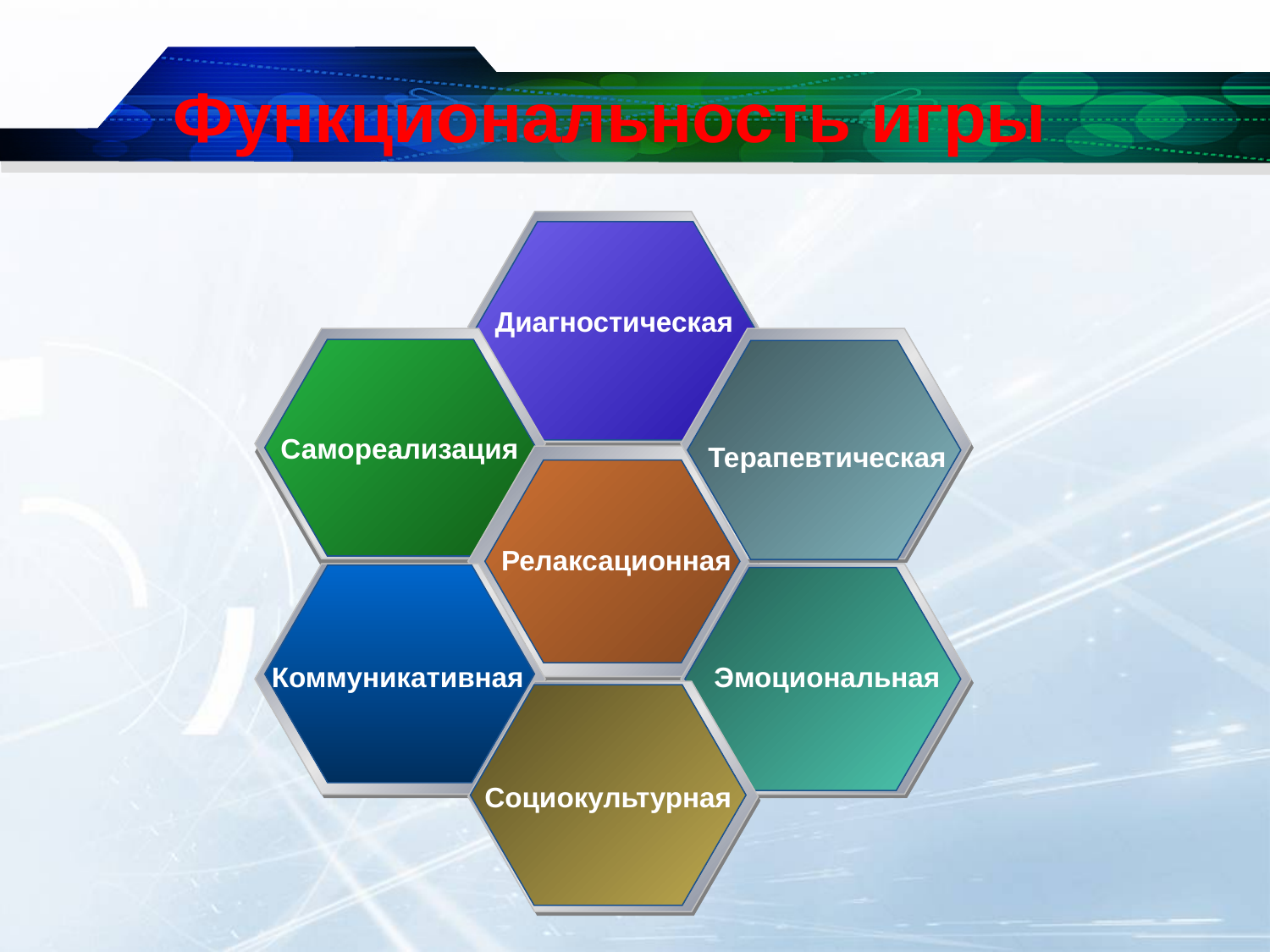

Функциональность игры

Диагностическая

Самореализация

Терапевтическая

Релаксационная

Коммуникативная

Эмоциональная

Социокультурная
#
Company Logo